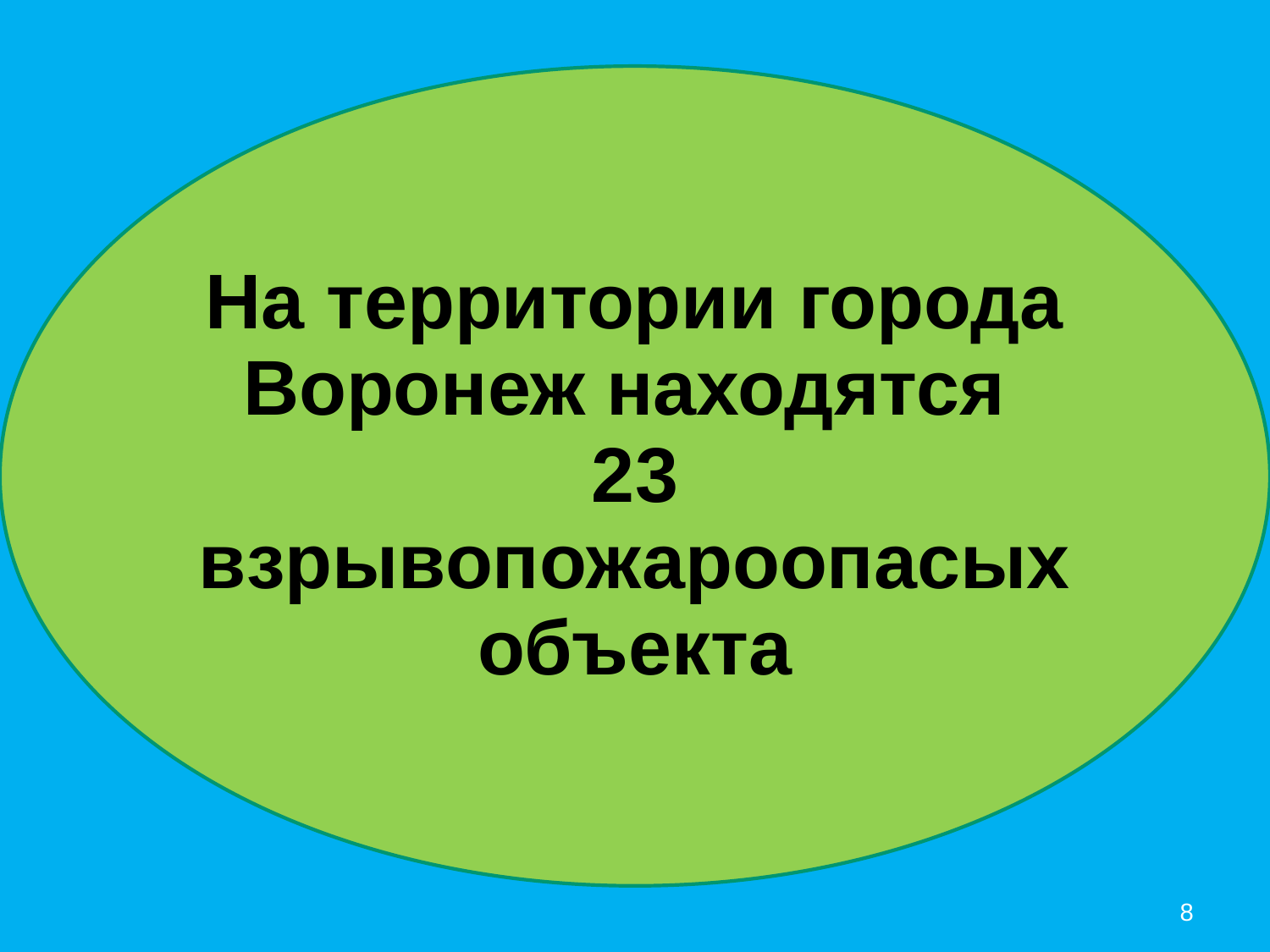

На территории города Воронеж находятся
23 взрывопожароопасых
объекта
8